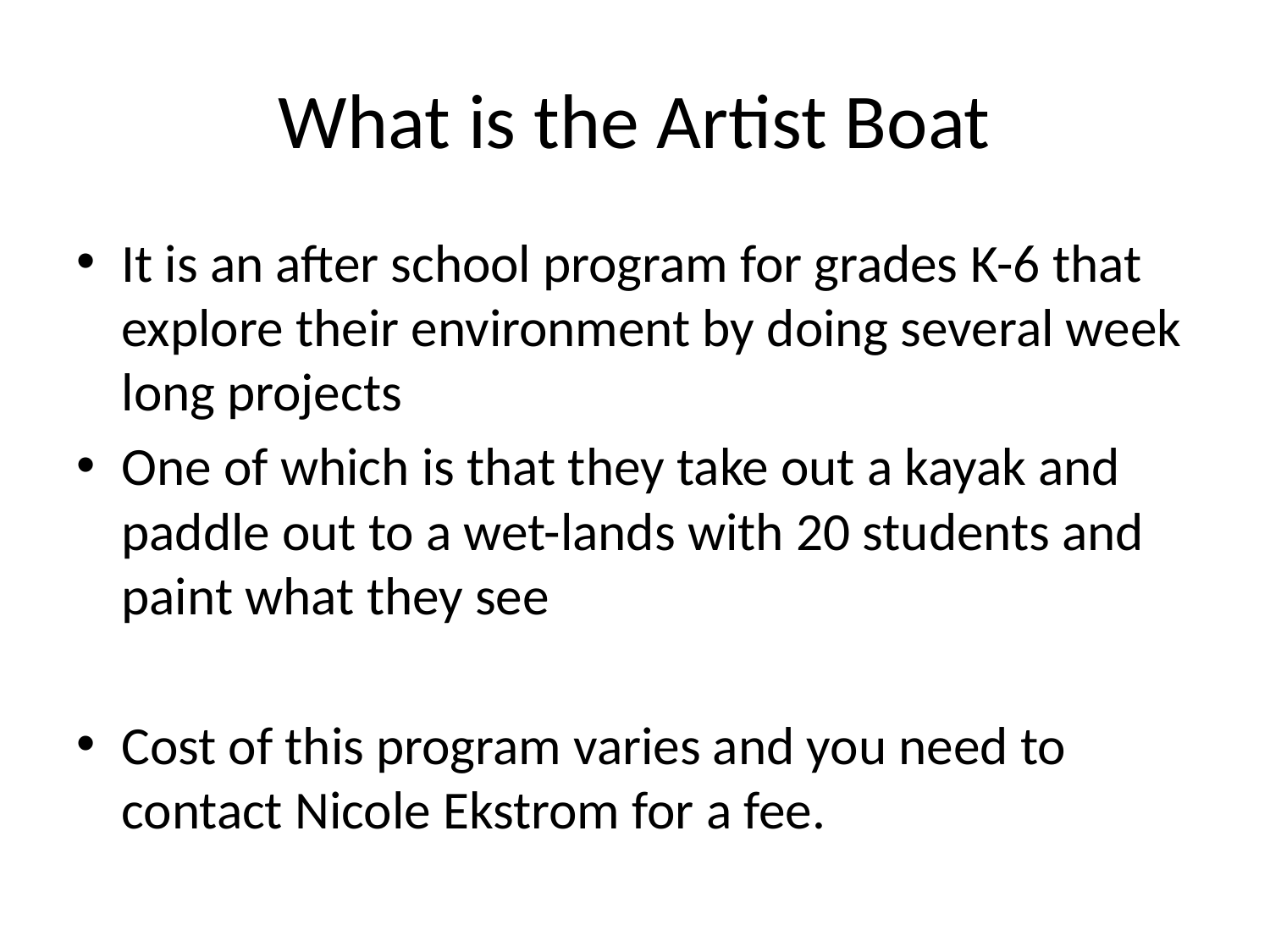

# What is the Artist Boat
It is an after school program for grades K-6 that explore their environment by doing several week long projects
One of which is that they take out a kayak and paddle out to a wet-lands with 20 students and paint what they see

Cost of this program varies and you need to contact Nicole Ekstrom for a fee.